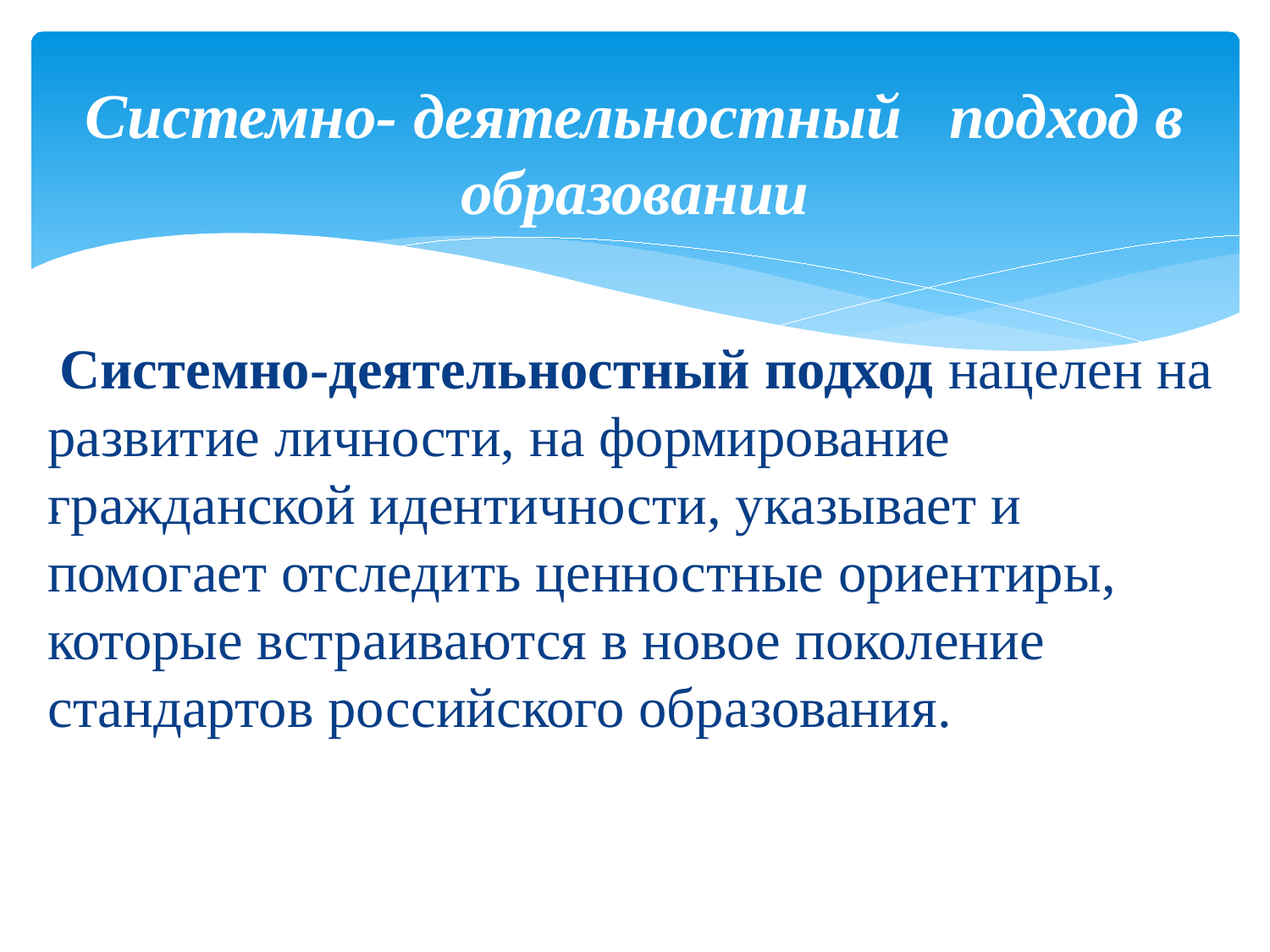

# Системно- деятельностный   подход в образовании
 Системно-деятельностный подход нацелен на развитие личности, на формирование гражданской идентичности, указывает и помогает отследить ценностные ориентиры, которые встраиваются в новое поколение стандартов российского образования.
.